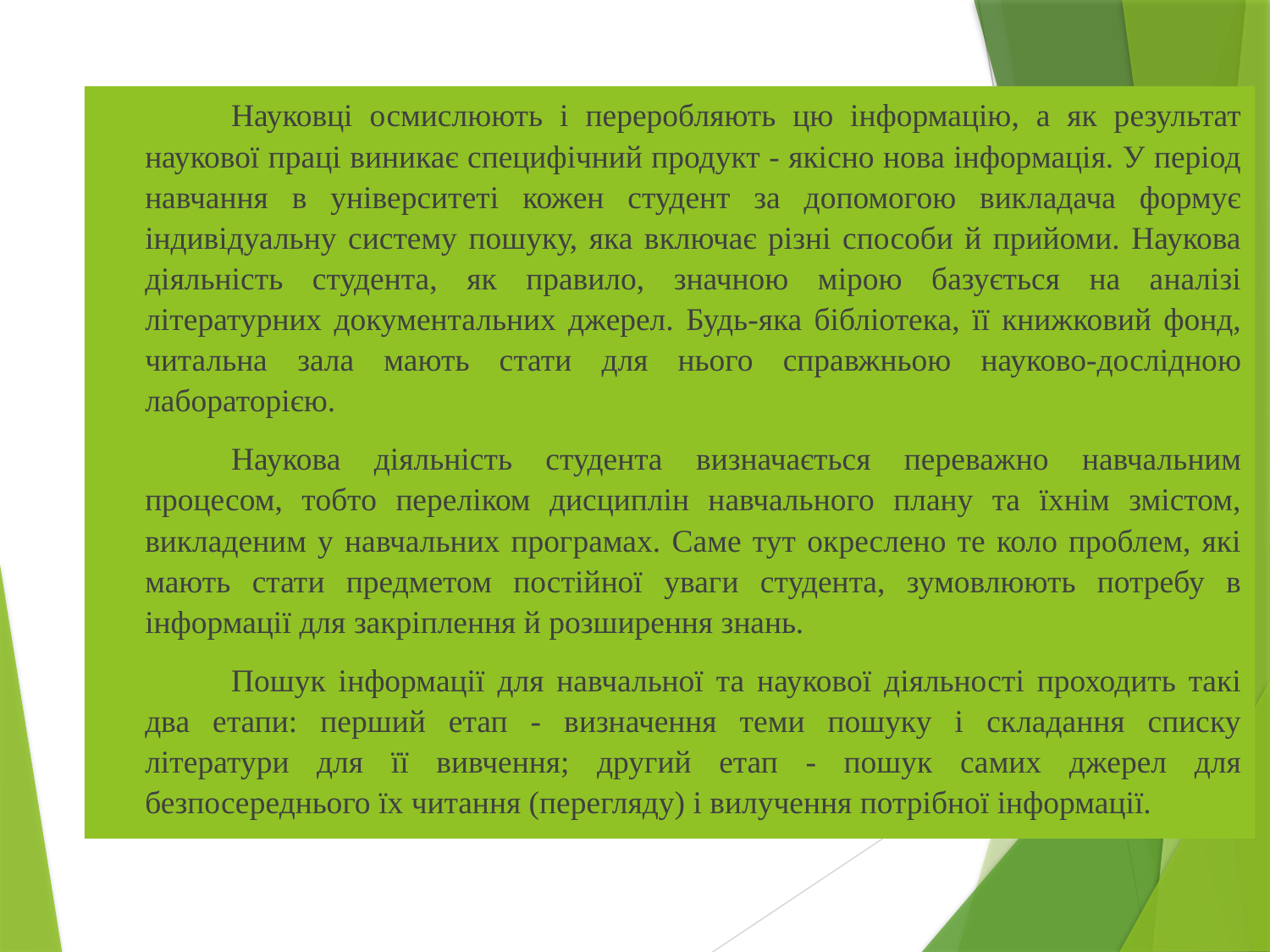

Науковці осмислюють і переробляють цю інформацію, а як результат наукової праці виникає специфічний продукт - якісно нова інформація. У період навчання в університеті кожен студент за допомогою викладача формує індивідуальну систему пошуку, яка включає різні способи й прийоми. Наукова діяльність студента, як правило, значною мірою базується на аналізі літературних документальних джерел. Будь-яка бібліотека, її книжковий фонд, читальна зала мають стати для нього справжньою науково-дослідною лабораторією.
Наукова діяльність студента визначається переважно навчальним процесом, тобто переліком дисциплін навчального плану та їхнім змістом, викладеним у навчальних програмах. Саме тут окреслено те коло проблем, які мають стати предметом постійної уваги студента, зумовлюють потребу в інформації для закріплення й розширення знань.
Пошук інформації для навчальної та наукової діяльності проходить такі два етапи: перший етап - визначення теми пошуку і складання списку літератури для її вивчення; другий етап - пошук самих джерел для безпосереднього їх читання (перегляду) і вилучення потрібної інформації.